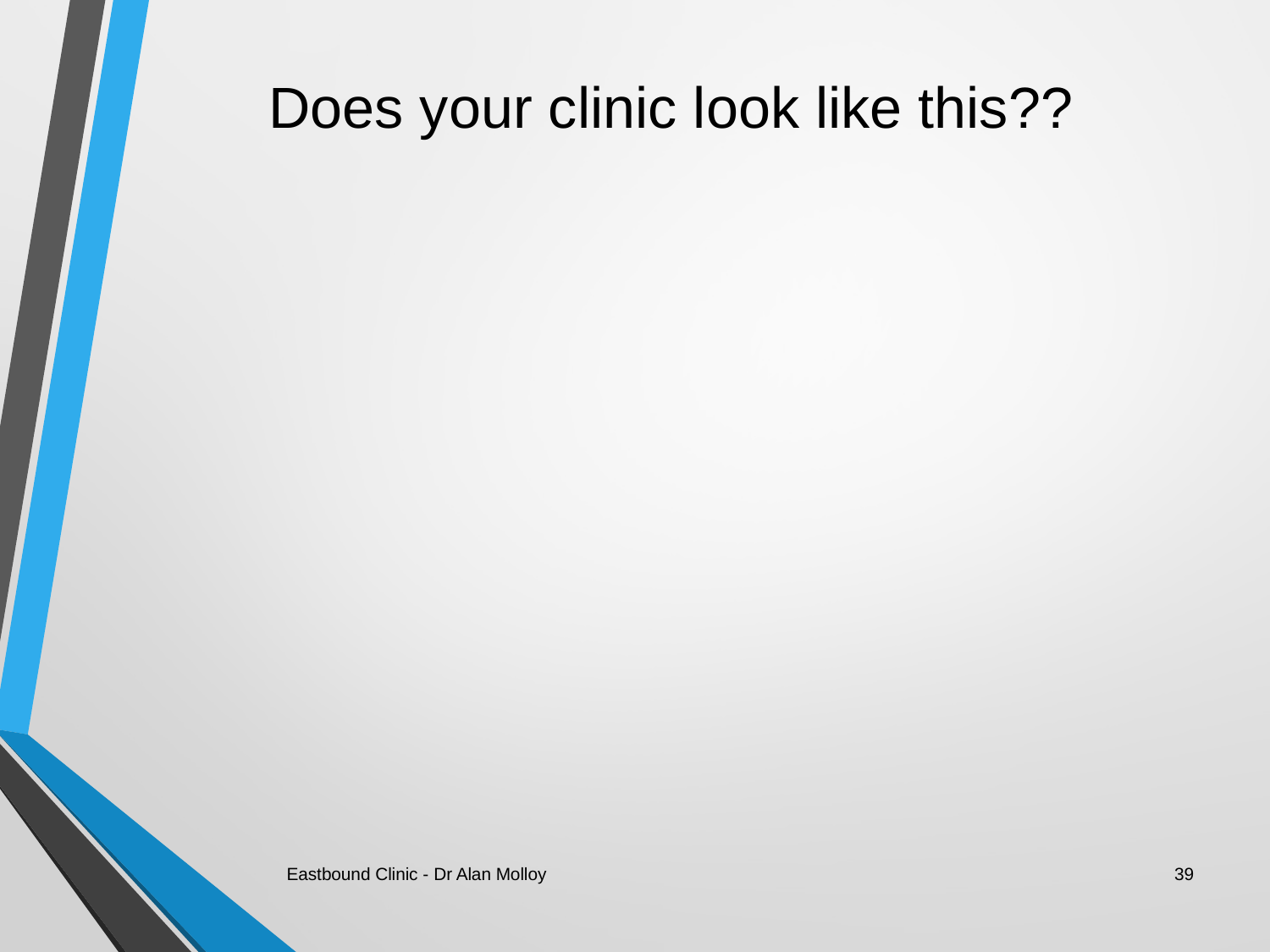

# Does your clinic look like this??

Eastbound Clinic - Dr Alan Molloy
39